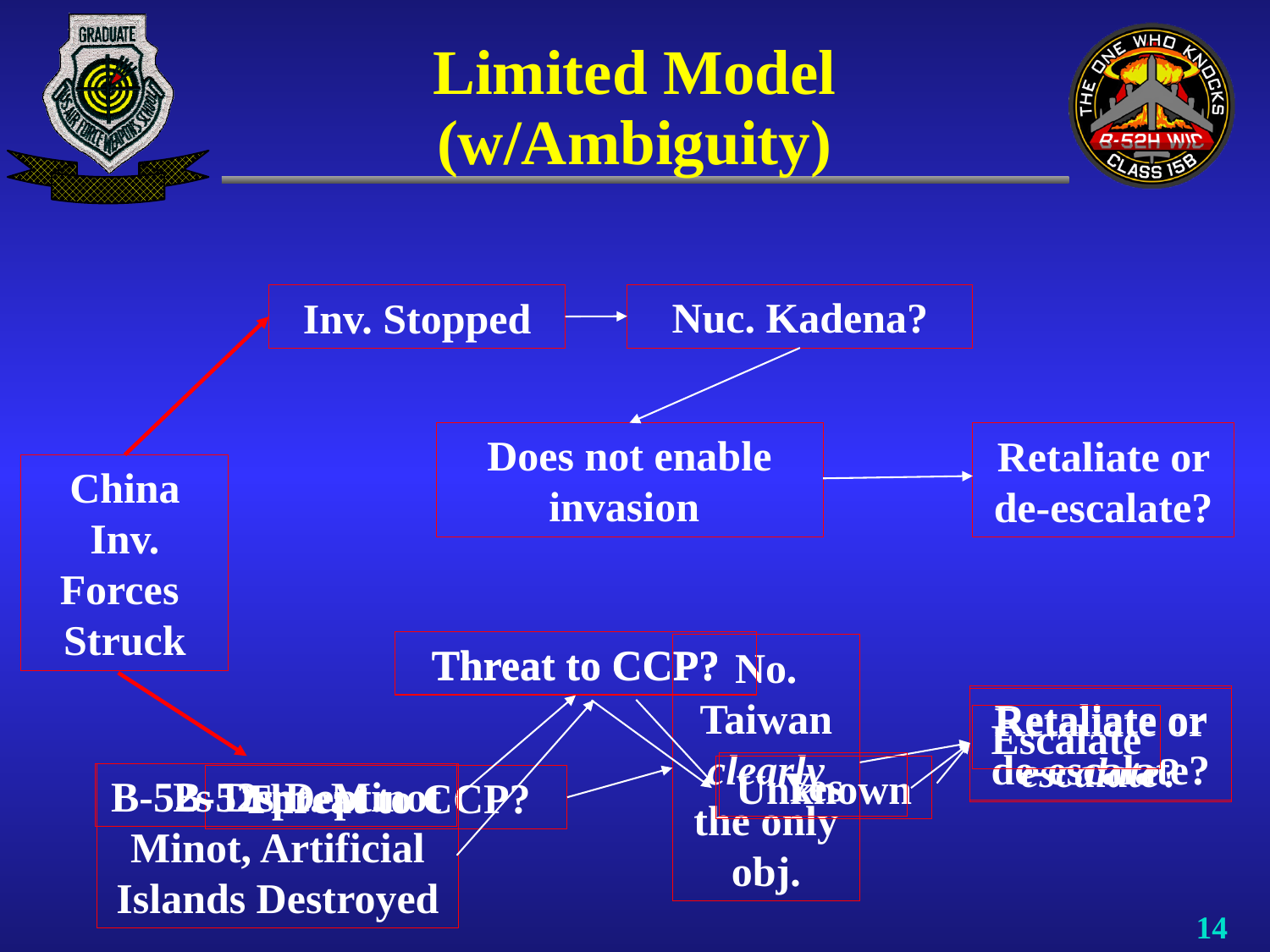

# Limited Model (w/Ambiguity)
Nuc. Kadena?
Inv. Stopped
Does not enable invasion
Retaliate or de-escalate?
China Inv. Forces
Struck
Threat to CCP?
Threat to CCP?
No. Taiwan clearly the only obj.
Retaliate or de-escalate?
Retaliate or escalate?
Escalate
Yes
Unknown
B-52s Dept. Minot, Artificial Islands Destroyed
B-52s Dept. Minot
Threat to CCP?